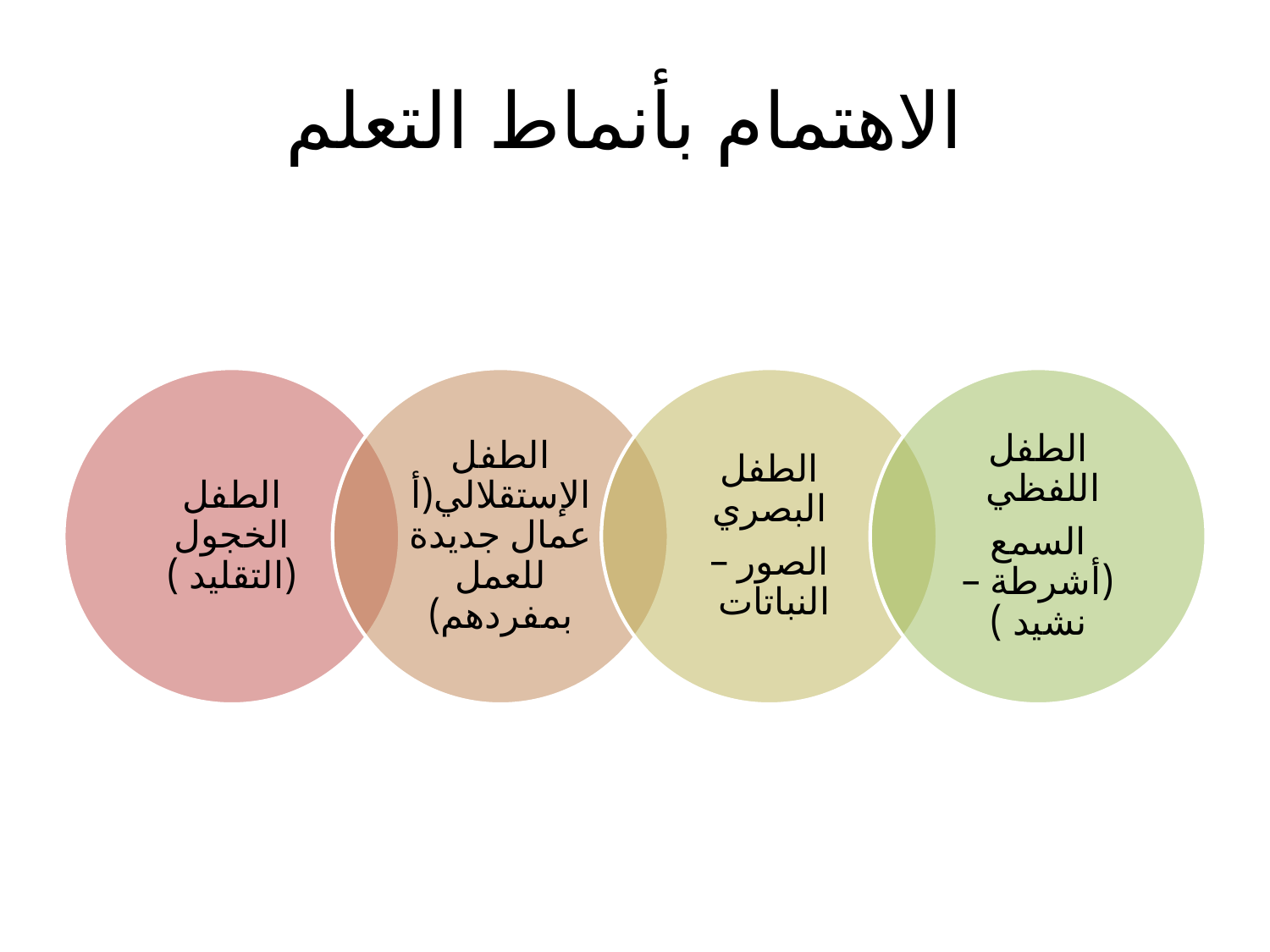

# الاهتمام بأنماط التعلم
الطفل الخجول (التقليد )
الطفل الإستقلالي(أعمال جديدة للعمل بمفردهم)
الطفل البصري
الصور – النباتات
الطفل اللفظي
السمع (أشرطة – نشيد )